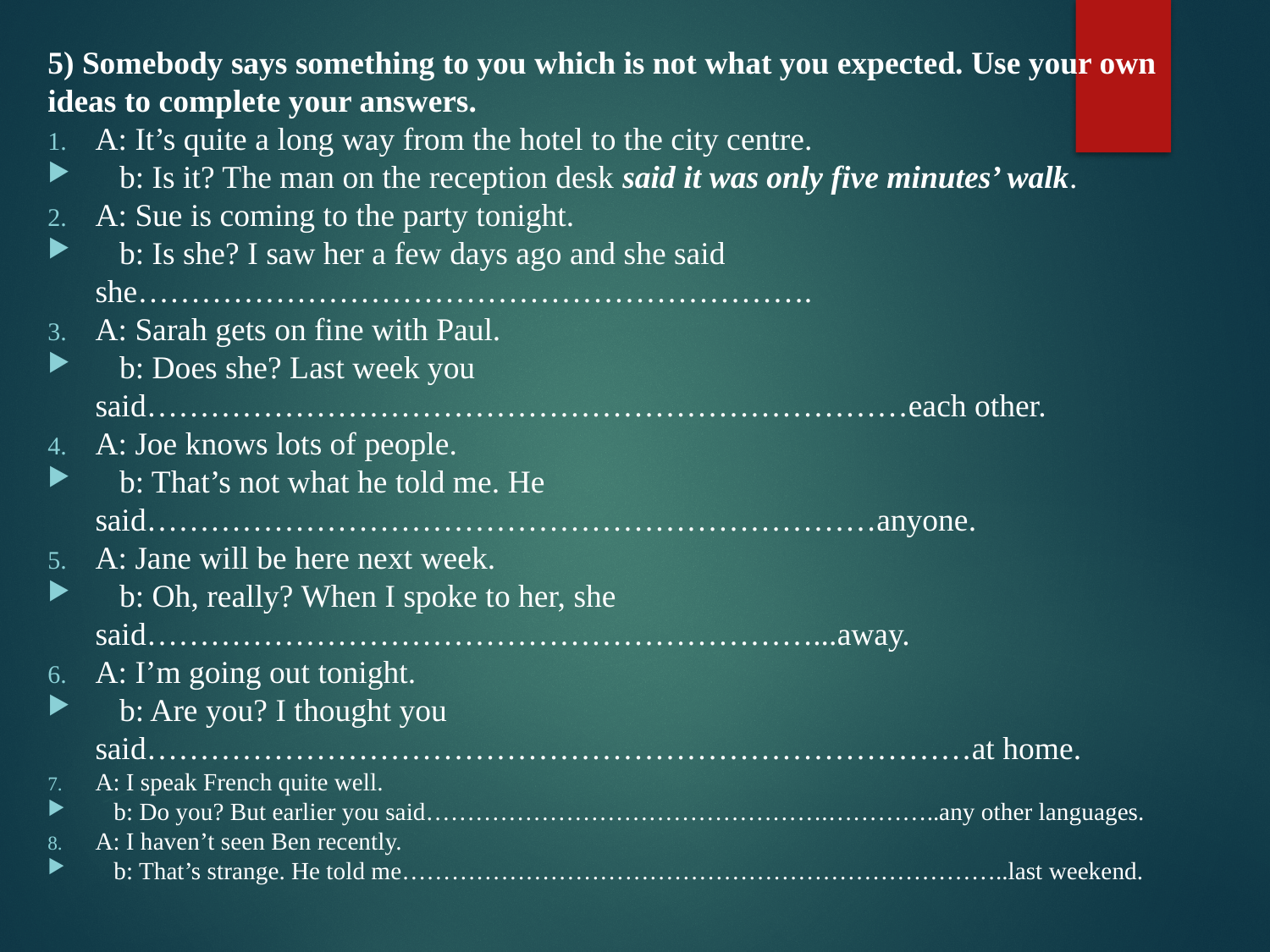

5) Somebody says something to you which is not what you expected. Use your own ideas to complete your answers.
a: It’s quite a long way from the hotel to the city centre.
   b: Is it? The man on the reception desk said it was only five minutes’ walk.
a: Sue is coming to the party tonight.
   b: Is she? I saw her a few days ago and she said she……………………………………………………….
a: Sarah gets on fine with Paul.
   b: Does she? Last week you said………………………………………………………………each other.
a: Joe knows lots of people.
   b: That’s not what he told me. He said……………………………………………………………anyone.
a: Jane will be here next week.
   b: Oh, really? When I spoke to her, she said………………………………………………………...away.
a: I’m going out tonight.
   b: Are you? I thought you said……………………………………………………………………at home.
a: I speak French quite well.
   b: Do you? But earlier you said………………………………………….…………..any other languages.
a: I haven’t seen Ben recently.
   b: That’s strange. He told me………………………………………………………………..last weekend.